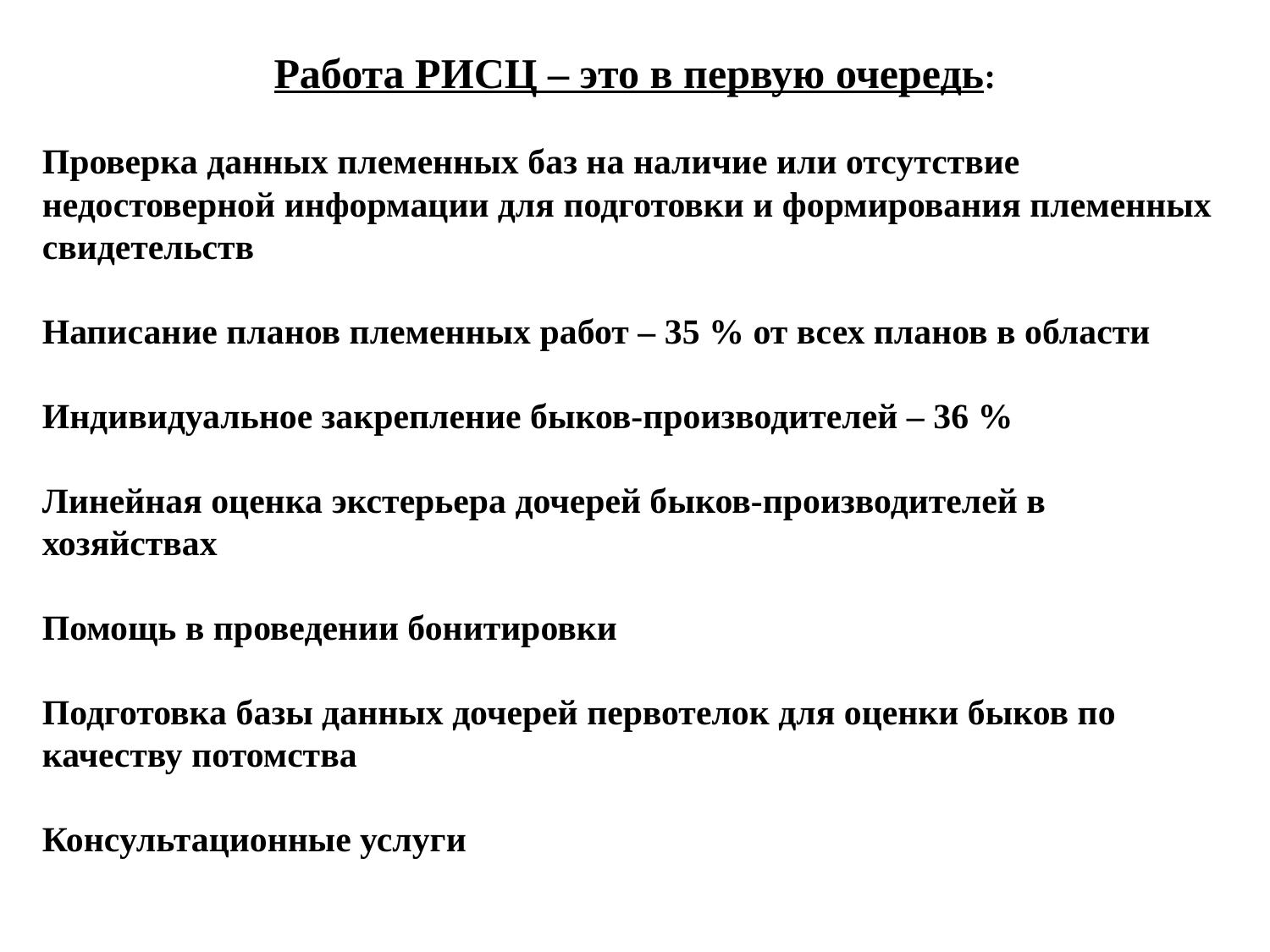

Работа РИСЦ – это в первую очередь:

Проверка данных племенных баз на наличие или отсутствие недостоверной информации для подготовки и формирования племенных свидетельств

Написание планов племенных работ – 35 % от всех планов в области

Индивидуальное закрепление быков-производителей – 36 %

Линейная оценка экстерьера дочерей быков-производителей в хозяйствах

Помощь в проведении бонитировки

Подготовка базы данных дочерей первотелок для оценки быков по качеству потомства

Консультационные услуги